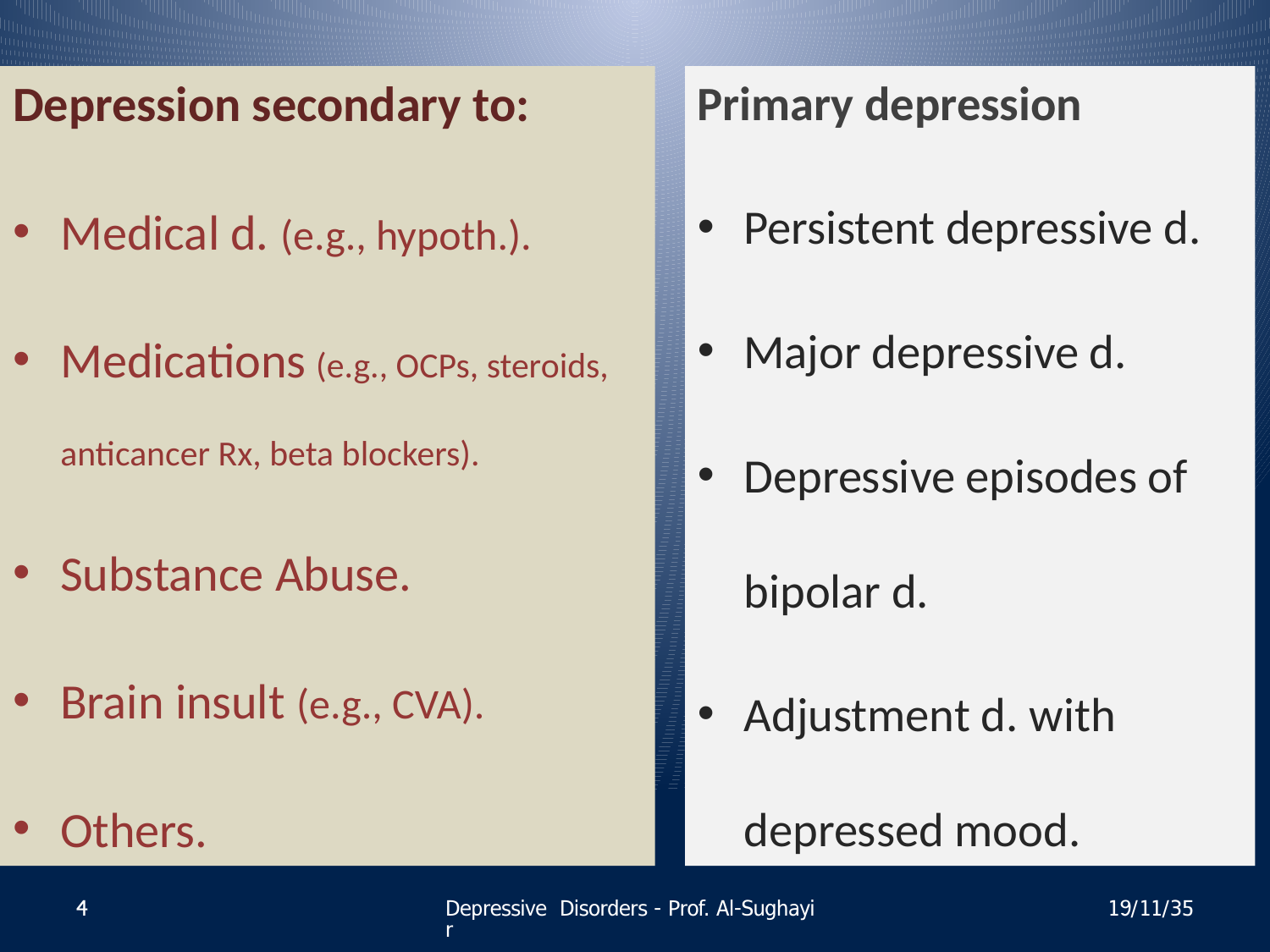

Depression secondary to:
Medical d. (e.g., hypoth.).
Medications (e.g., OCPs, steroids, anticancer Rx, beta blockers).
Substance Abuse.
Brain insult (e.g., CVA).
Others.
Primary depression
Persistent depressive d.
Major depressive d.
Depressive episodes of bipolar d.
Adjustment d. with depressed mood.
4
Depressive  Disorders - Prof. Al-Sughayir
19/11/35